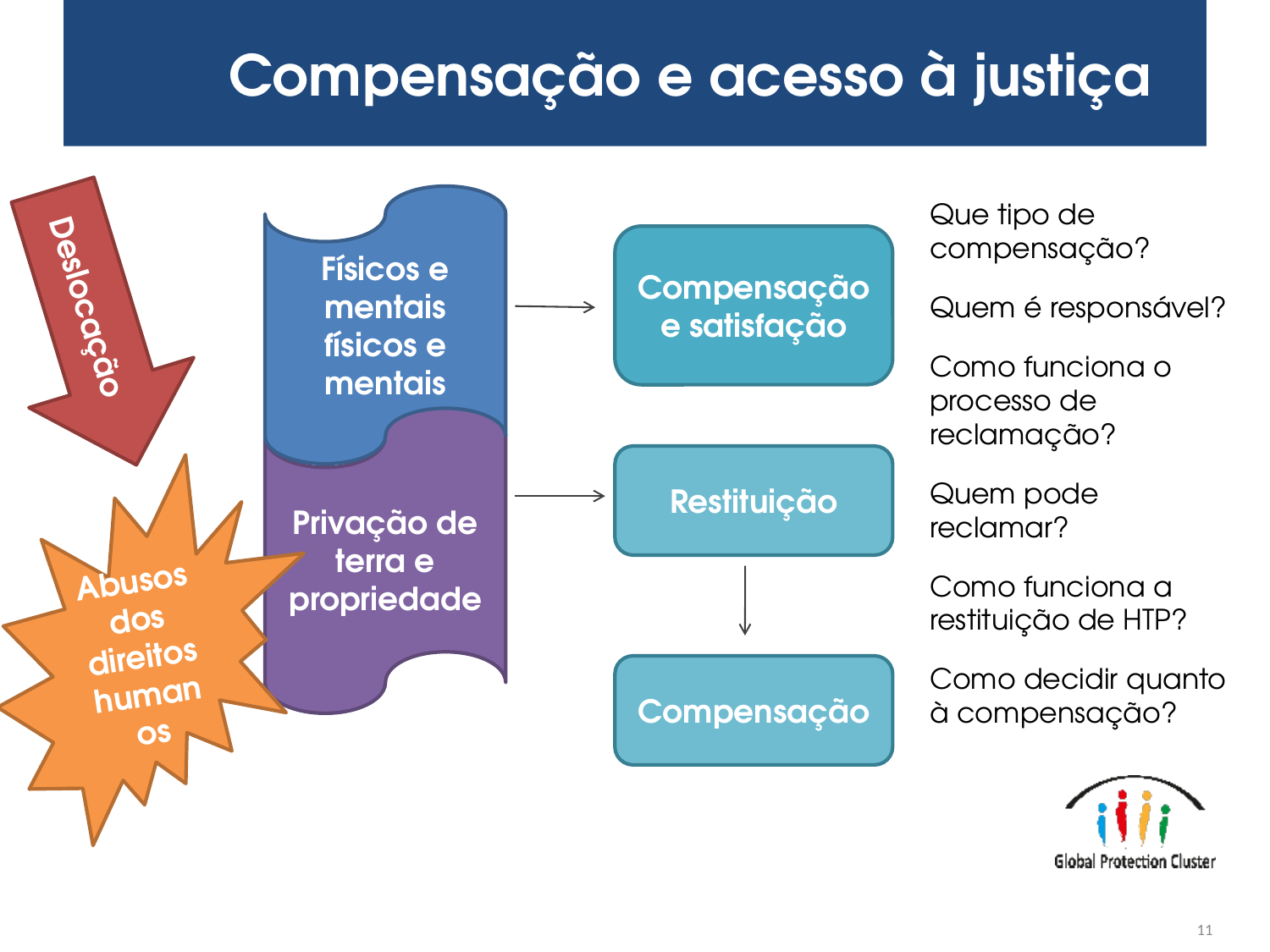

# Compensação e acesso à justiça
Físicos e mentais
físicos e mentais
Que tipo de compensação?

Quem é responsável?

Como funciona o processo de reclamação?

Quem pode reclamar?

Como funciona a restituição de HTP?

Como decidir quanto à compensação?
Compensação e satisfação
Deslocação
Privação de terra e propriedade
Restituição
Abusos dos direitos humanos
Compensação